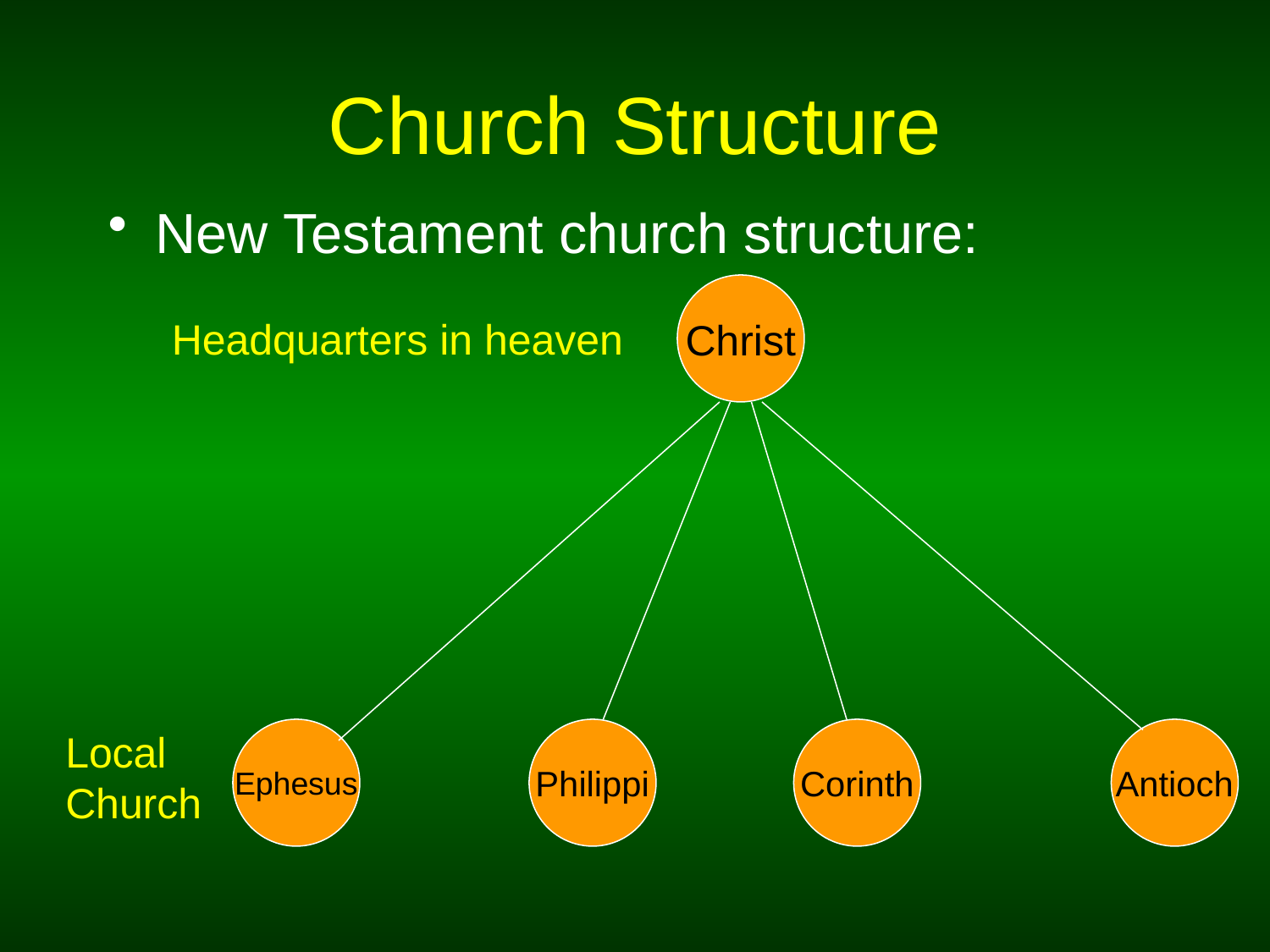

# Church Structure
New Testament church structure:
Christ
Headquarters in heaven

Local Church
Ephesus
Philippi
Corinth
Antioch